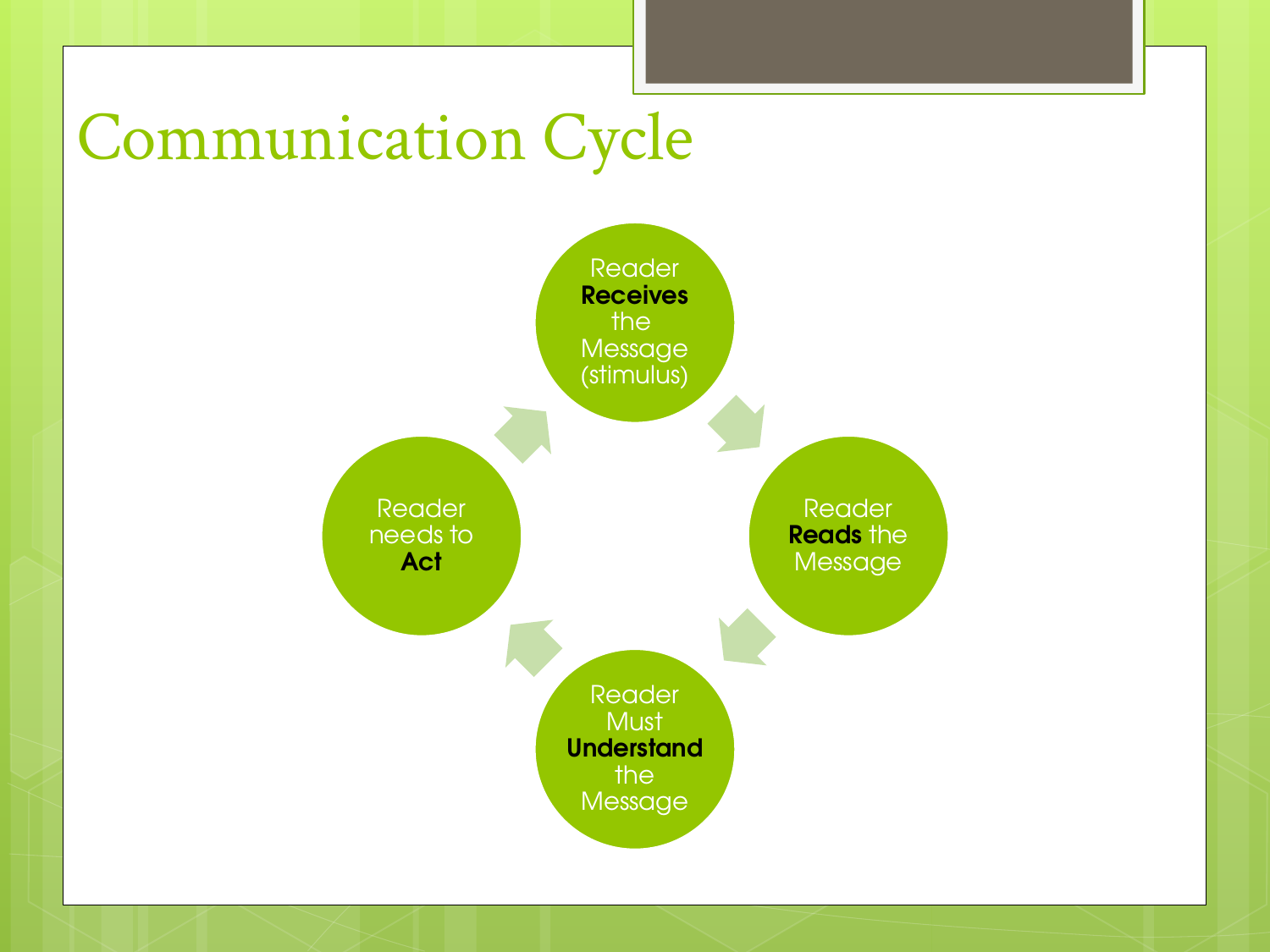

# Communication Cycle
Reader Receives the  Message (stimulus)

Reader Reads the Message

Reader Must Understand the Message

Reader needs to Act